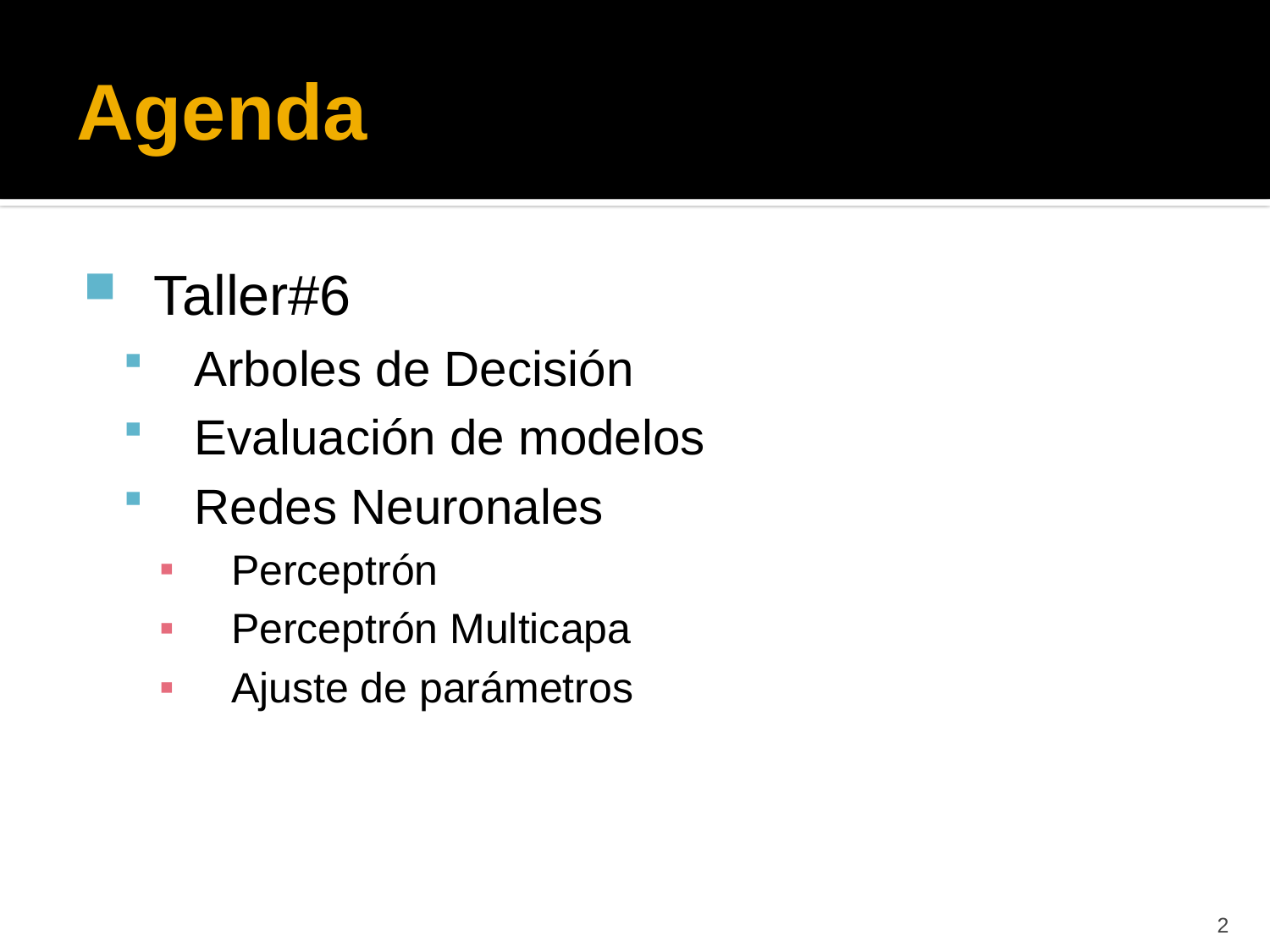

# Agenda
Taller#6
Arboles de Decisión
Evaluación de modelos
Redes Neuronales
Perceptrón
Perceptrón Multicapa
Ajuste de parámetros
2